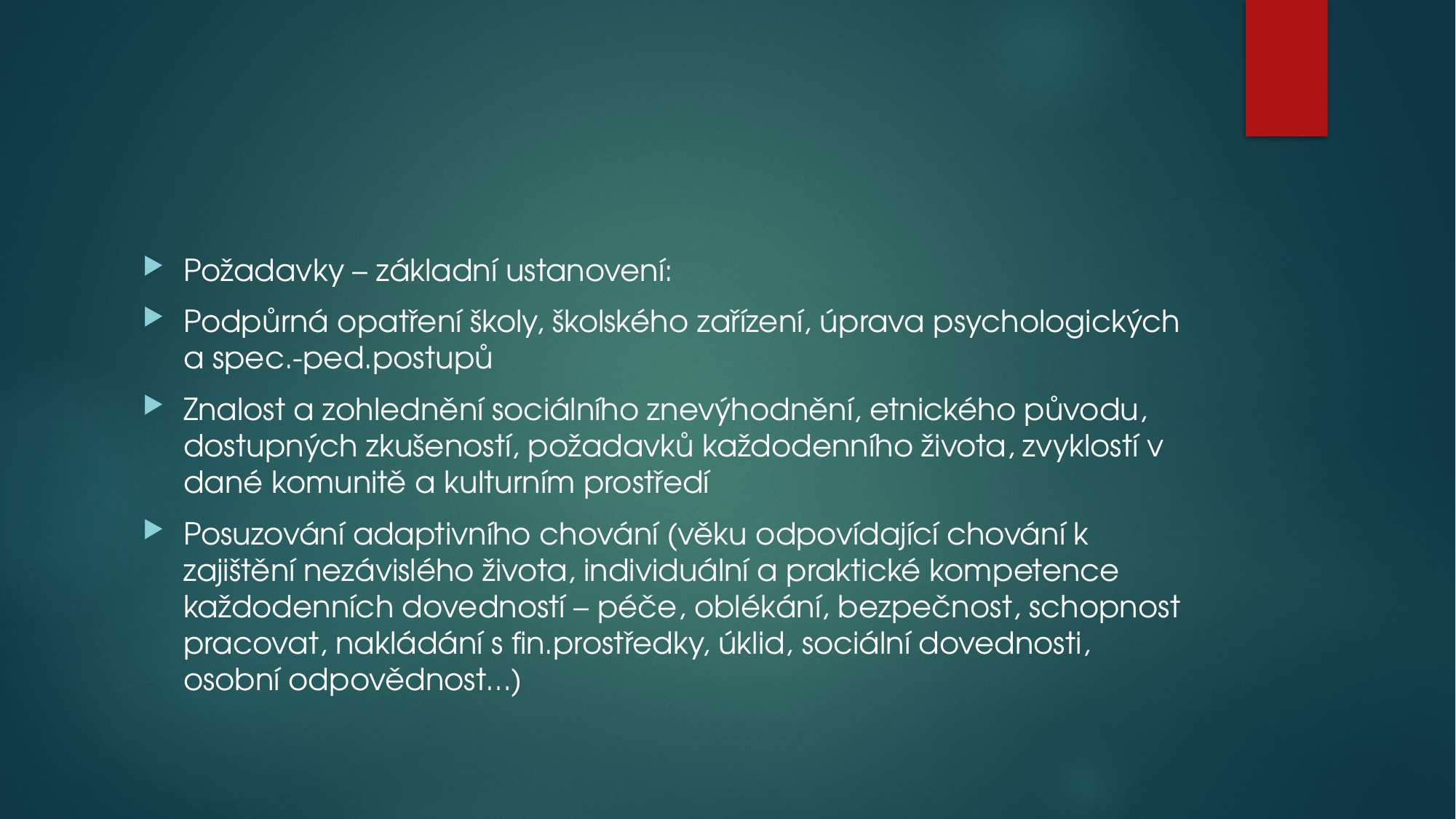

#
Požadavky – základní ustanovení:
Podpůrná opatření školy, školského zařízení, úprava psychologických a spec.-ped.postupů
Znalost a zohlednění sociálního znevýhodnění, etnického původu, dostupných zkušeností, požadavků každodenního života, zvyklostí v dané komunitě a kulturním prostředí
Posuzování adaptivního chování (věku odpovídající chování k zajištění nezávislého života, individuální a praktické kompetence každodenních dovedností – péče, oblékání, bezpečnost, schopnost pracovat, nakládání s fin.prostředky, úklid, sociální dovednosti, osobní odpovědnost…)